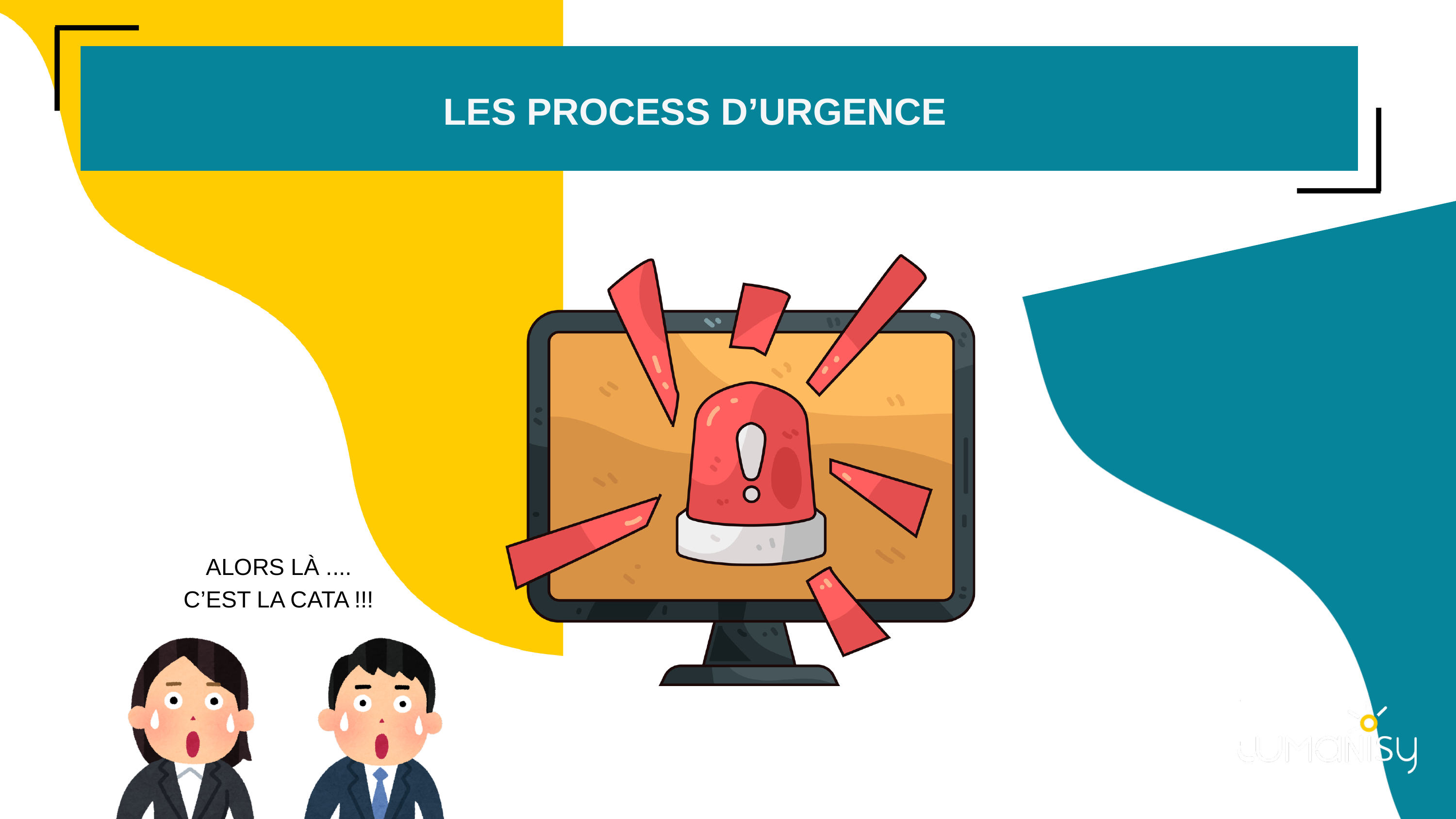

LES PROCESS D’URGENCE

ALORS LÀ ....
C’EST LA CATA !!!